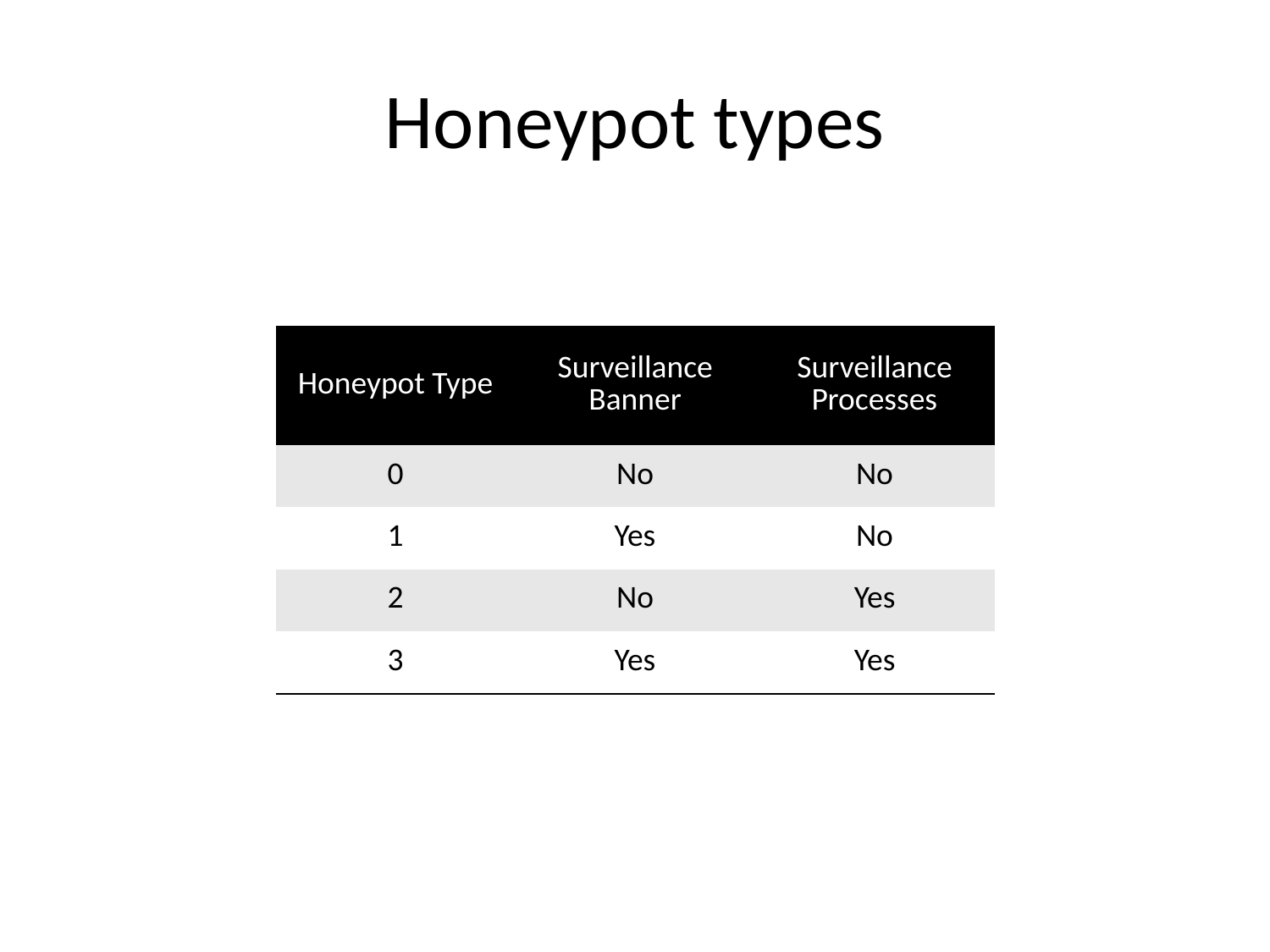

# Honeypot types
| Honeypot Type | Surveillance Banner | Surveillance Processes |
| --- | --- | --- |
| 0 | No | No |
| 1 | Yes | No |
| 2 | No | Yes |
| 3 | Yes | Yes |